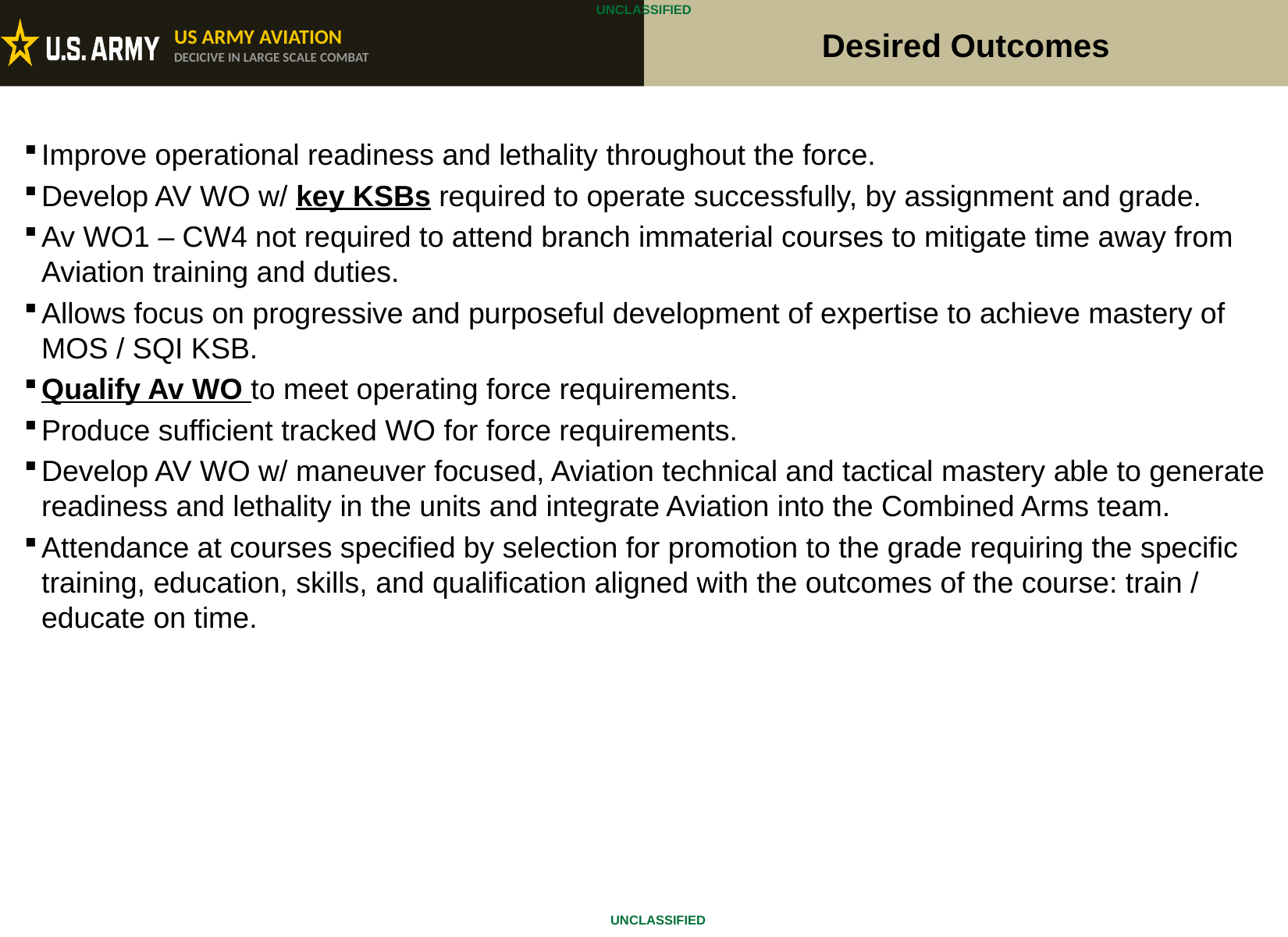

Desired Outcomes
2
Improve operational readiness and lethality throughout the force.
Develop AV WO w/ key KSBs required to operate successfully, by assignment and grade.
Av WO1 – CW4 not required to attend branch immaterial courses to mitigate time away from Aviation training and duties.
Allows focus on progressive and purposeful development of expertise to achieve mastery of MOS / SQI KSB.
Qualify Av WO to meet operating force requirements.
Produce sufficient tracked WO for force requirements.
Develop AV WO w/ maneuver focused, Aviation technical and tactical mastery able to generate readiness and lethality in the units and integrate Aviation into the Combined Arms team.
Attendance at courses specified by selection for promotion to the grade requiring the specific training, education, skills, and qualification aligned with the outcomes of the course: train / educate on time.